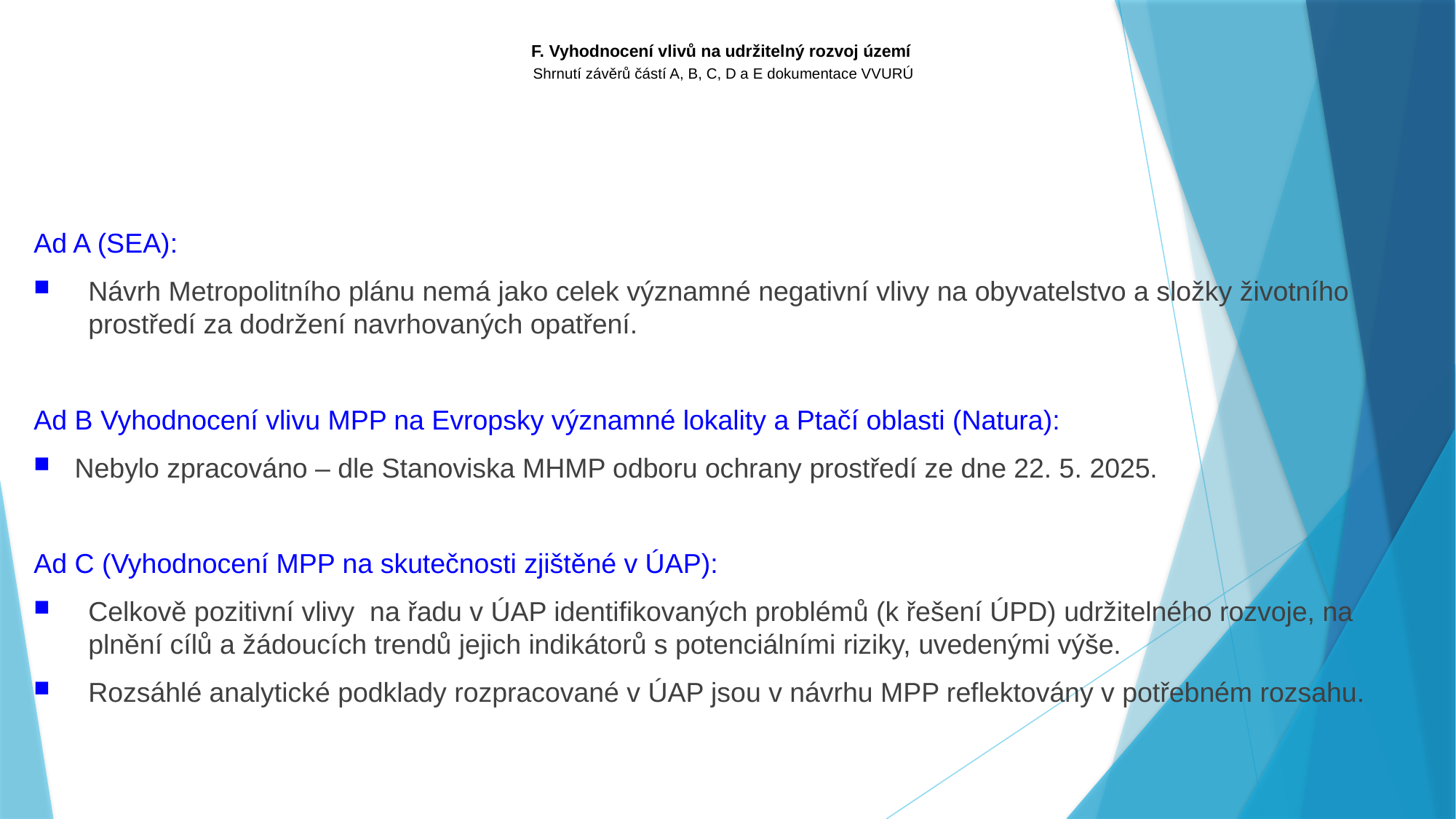

# F. Vyhodnocení vlivů na udržitelný rozvoj území Shrnutí závěrů částí A, B, C, D a E dokumentace VVURÚ
Ad A (SEA):
Návrh Metropolitního plánu nemá jako celek významné negativní vlivy na obyvatelstvo a složky životního prostředí za dodržení navrhovaných opatření.

Ad B Vyhodnocení vlivu MPP na Evropsky významné lokality a Ptačí oblasti (Natura):
Nebylo zpracováno – dle Stanoviska MHMP odboru ochrany prostředí ze dne 22. 5. 2025.

Ad C (Vyhodnocení MPP na skutečnosti zjištěné v ÚAP):
Celkově pozitivní vlivy  na řadu v ÚAP identifikovaných problémů (k řešení ÚPD) udržitelného rozvoje, na plnění cílů a žádoucích trendů jejich indikátorů s potenciálními riziky, uvedenými výše.
Rozsáhlé analytické podklady rozpracované v ÚAP jsou v návrhu MPP reflektovány v potřebném rozsahu.